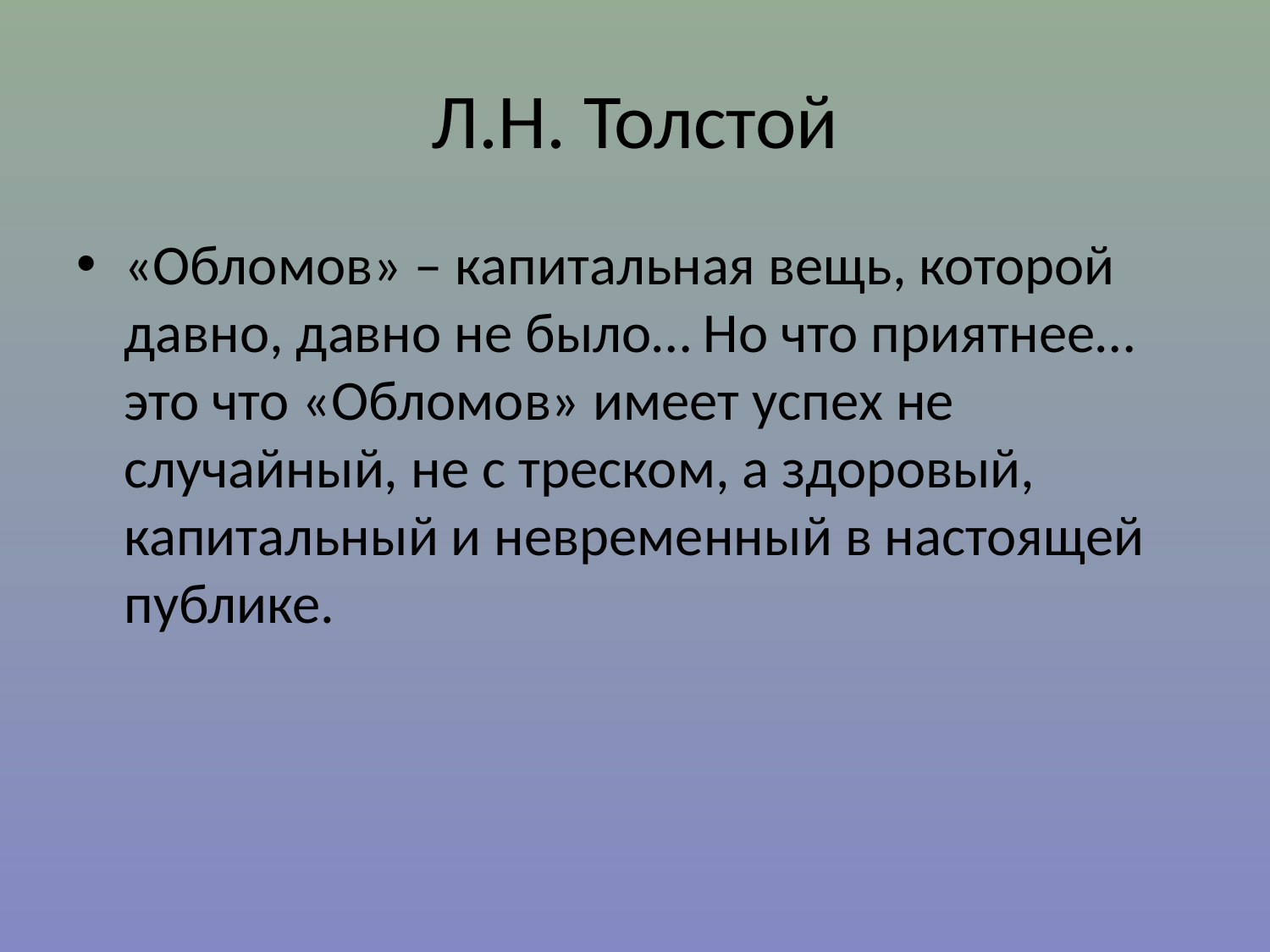

# Л.Н. Толстой
«Обломов» – капитальная вещь, которой давно, давно не было… Но что приятнее… это что «Обломов» имеет успех не случайный, не с треском, а здоровый, капитальный и невременный в настоящей публике.